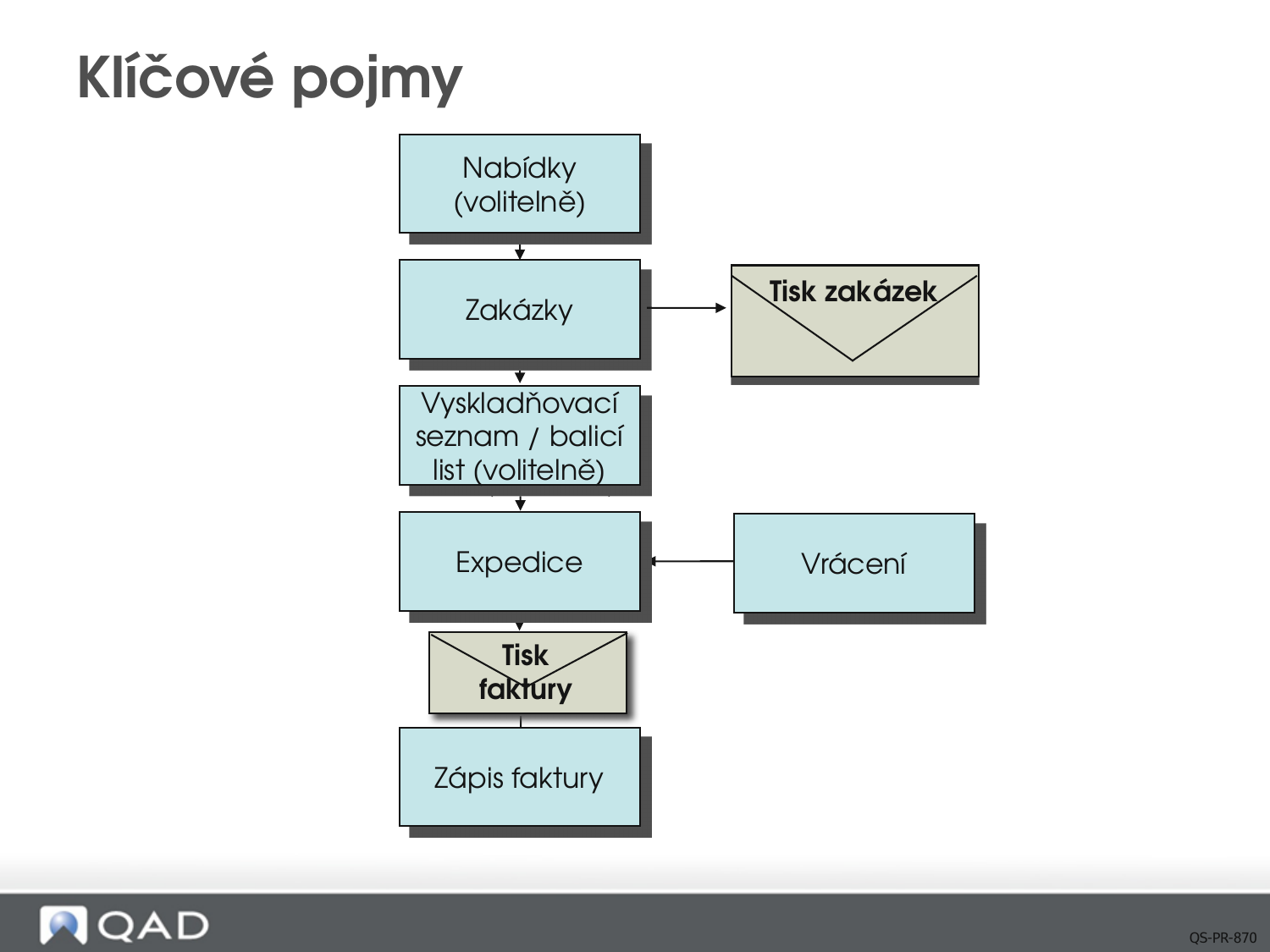

# Klíčové pojmy
Nabídky
(volitelně)

Zakázky

Tisk zakázek

Vyskladňovací
seznam / balicí
list (volitelně)

Expedice
Vrácení

Tisk
faktury

Zápis faktury
QS-PR-870